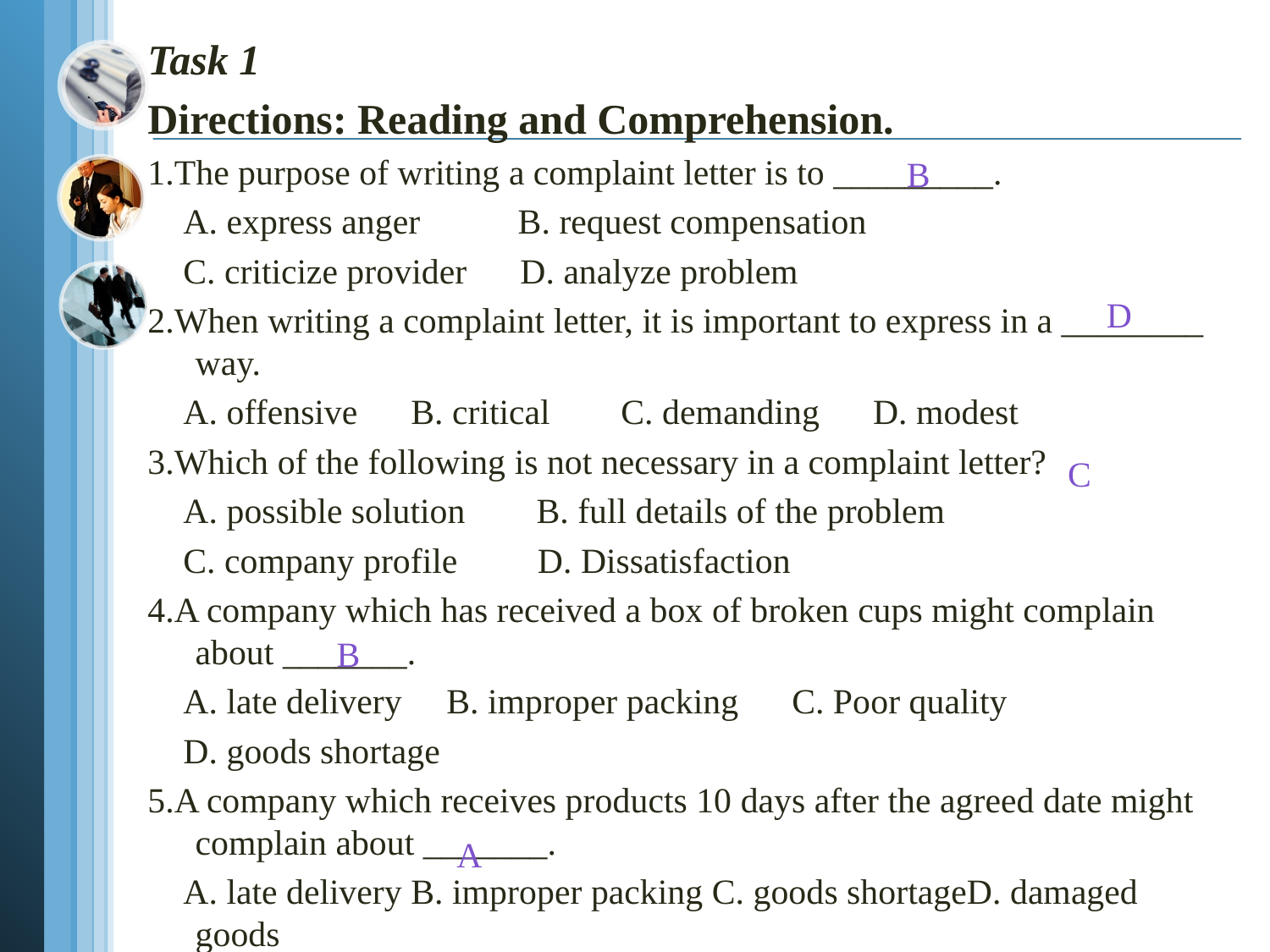

Task 1
Directions: Reading and Comprehension.
1.The purpose of writing a complaint letter is to _________.
    A. express anger           B. request compensation
    C. criticize provider      D. analyze problem
2.When writing a complaint letter, it is important to express in a ________ way.
    A. offensive      B. critical        C. demanding      D. modest
3.Which of the following is not necessary in a complaint letter?
    A. possible solution        B. full details of the problem
    C. company profile         D. Dissatisfaction
4.A company which has received a box of broken cups might complain about _______.
    A. late delivery     B. improper packing      C. Poor quality
    D. goods shortage
5.A company which receives products 10 days after the agreed date might complain about _______.
    A. late delivery B. improper packing C. goods shortageD. damaged goods
 B
 D
C
 B
 A